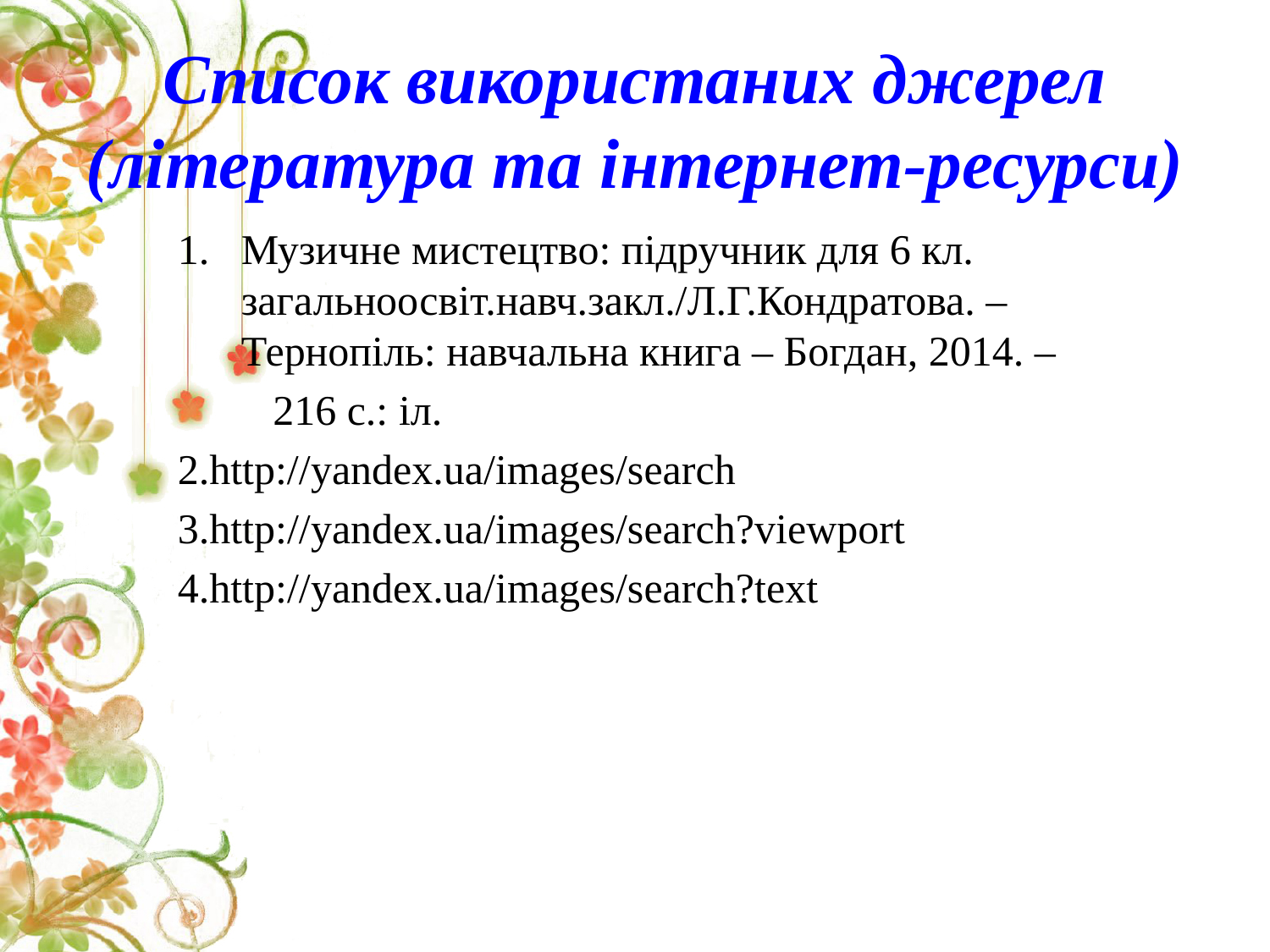

# Список використаних джерел (література та інтернет-ресурси)
Музичне мистецтво: підручник для 6 кл. загальноосвіт.навч.закл./Л.Г.Кондратова. – Тернопіль: навчальна книга – Богдан, 2014. –
         216 с.: іл.
2.http://yandex.ua/images/search
3.http://yandex.ua/images/search?viewport
4.http://yandex.ua/images/search?text